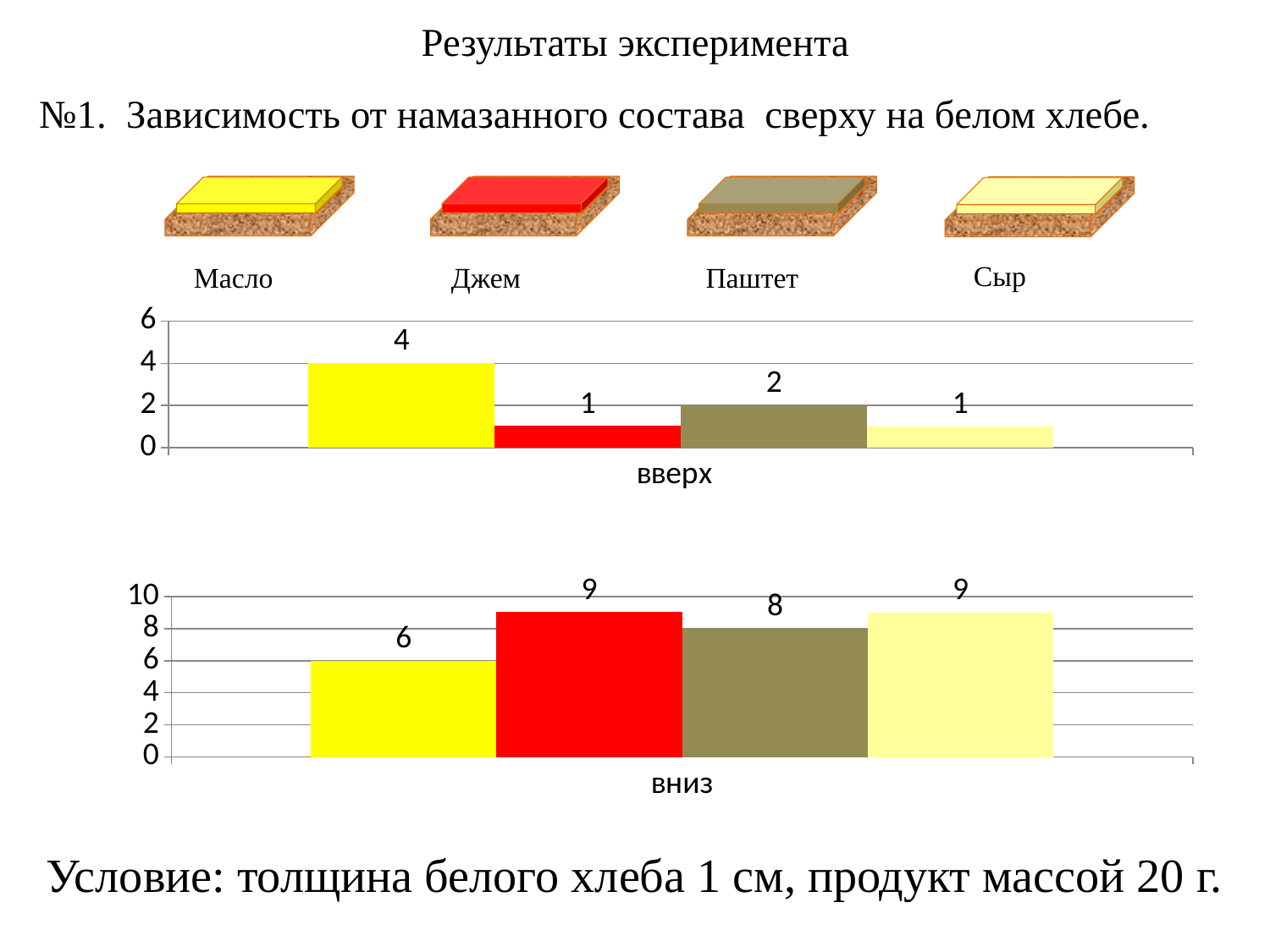

# Результаты эксперимента №1.  Зависимость от намазанного состава  сверху на белом хлебе.

 Сыр
 Масло
 Джем
 Паштет

### Chart

| Category | масло | джем | паштет | сыр |
|---|---|---|---|---|
| вверх   | 4.0 | 1.0 | 2.0 | 1.0 |

### Chart

| Category | масло | джем | паштет | сыр |
|---|---|---|---|---|
| вниз | 6.0 | 9.0 | 8.0 | 9.0 |
Условие: толщина белого хлеба 1 см, продукт массой 20 г.